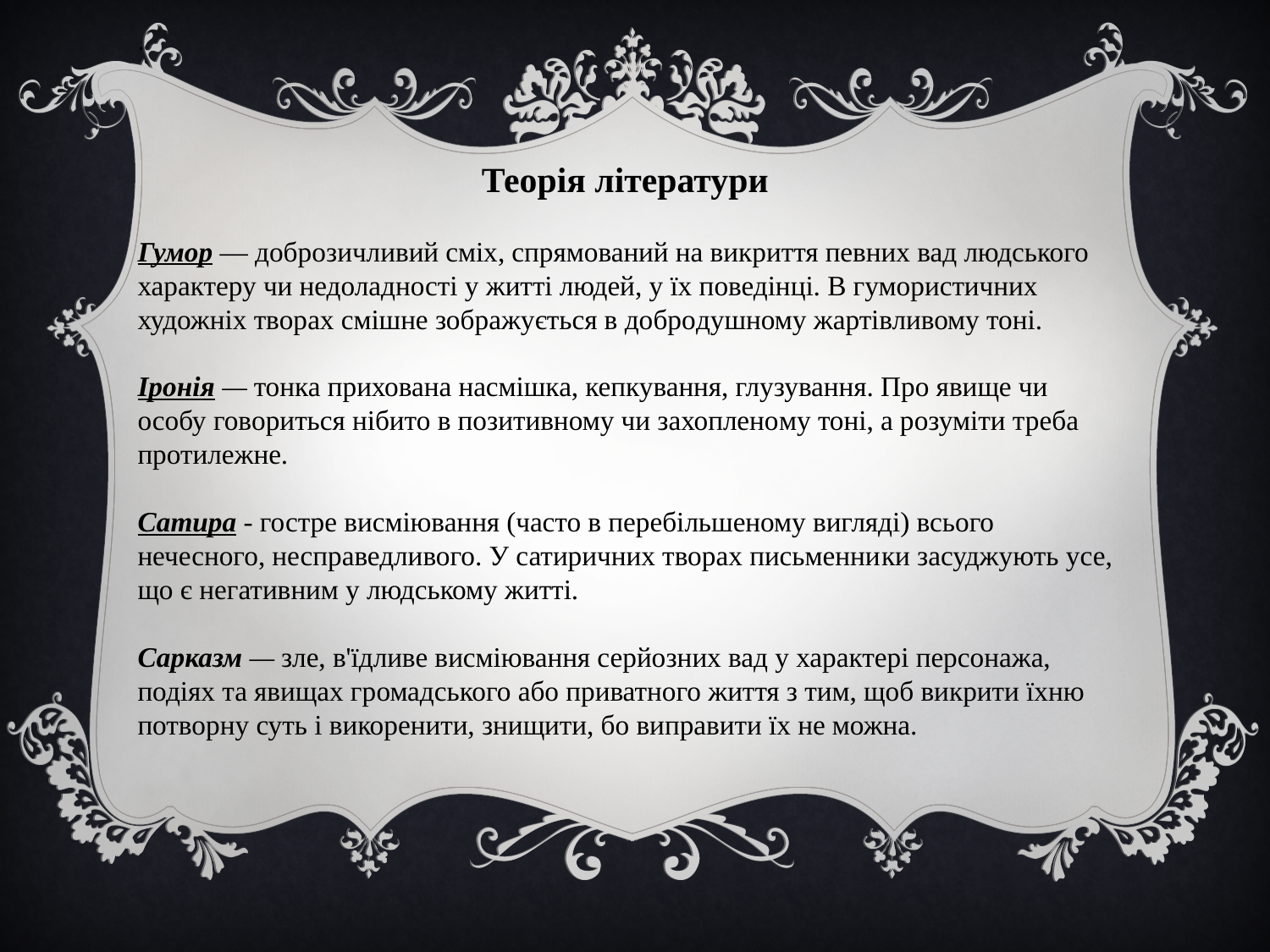

.

Теорія літератури
Гумор — доброзичливий сміх, спрямований на викриття певних вад людського характеру чи недоладності у житті людей, у їх поведінці. В гумористичних художніх творах смішне зображується в добро­душному жартівливому тоні.
Іронія — тонка прихована насмішка, кепкування, глузування. Про явище чи особу говориться нібито в позитивному чи захоплено­му тоні, а розуміти треба протилежне.
Сатира - гостре висміювання (часто в перебільшеному вигляді) всього нечесного, несправедливого. У сатиричних творах письменни­ки засуджують усе, що є негативним у людському житті.
Сарказм — зле, в'їдливе висміювання серйозних вад у характері персонажа, подіях та явищах громадського або приватного життя з тим, щоб викрити їхню потворну суть і викоренити, знищити, бо виправити їх не можна.